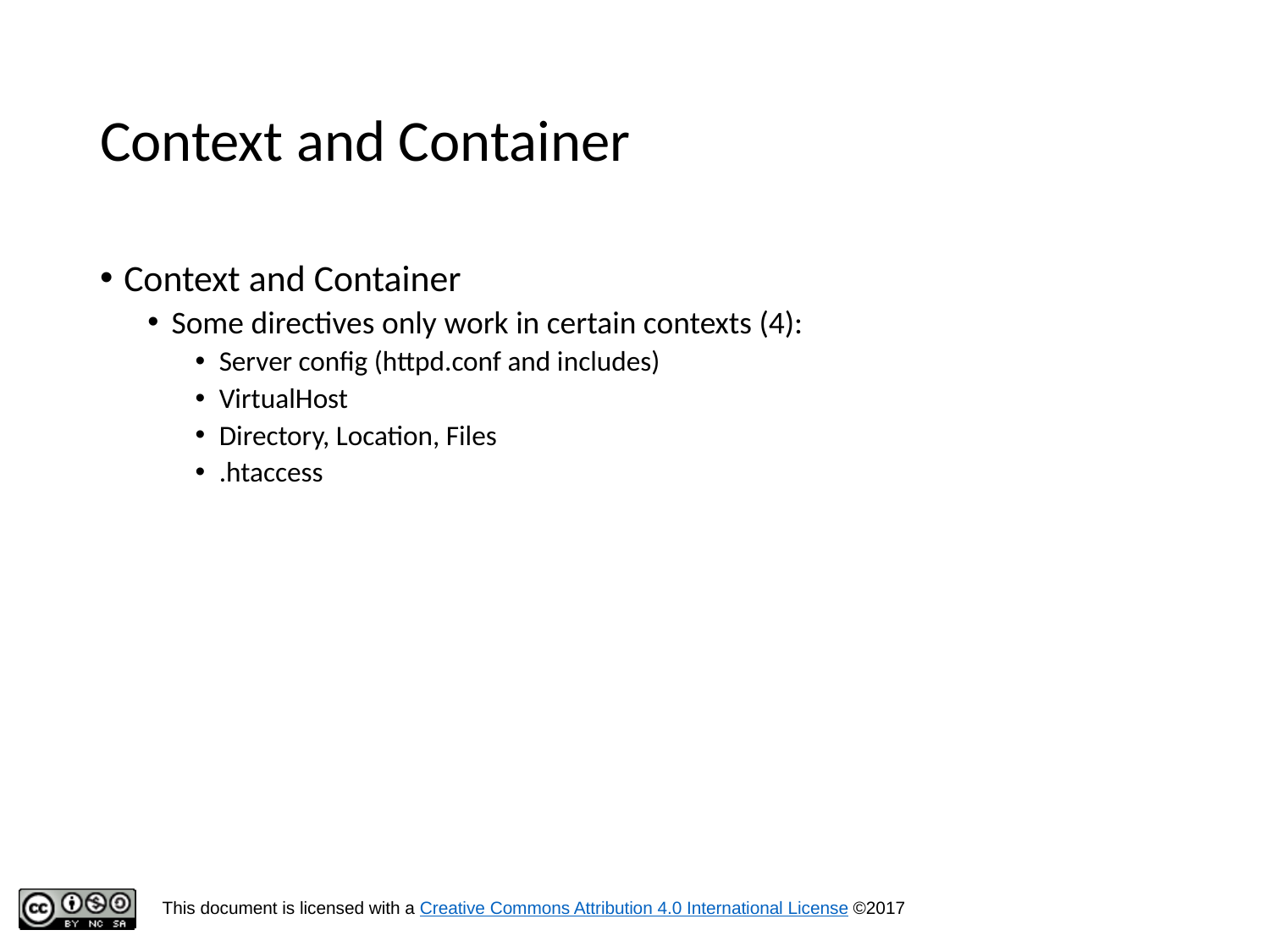

# Context and Container
Context and Container
Some directives only work in certain contexts (4):
Server config (httpd.conf and includes)
VirtualHost
Directory, Location, Files
.htaccess